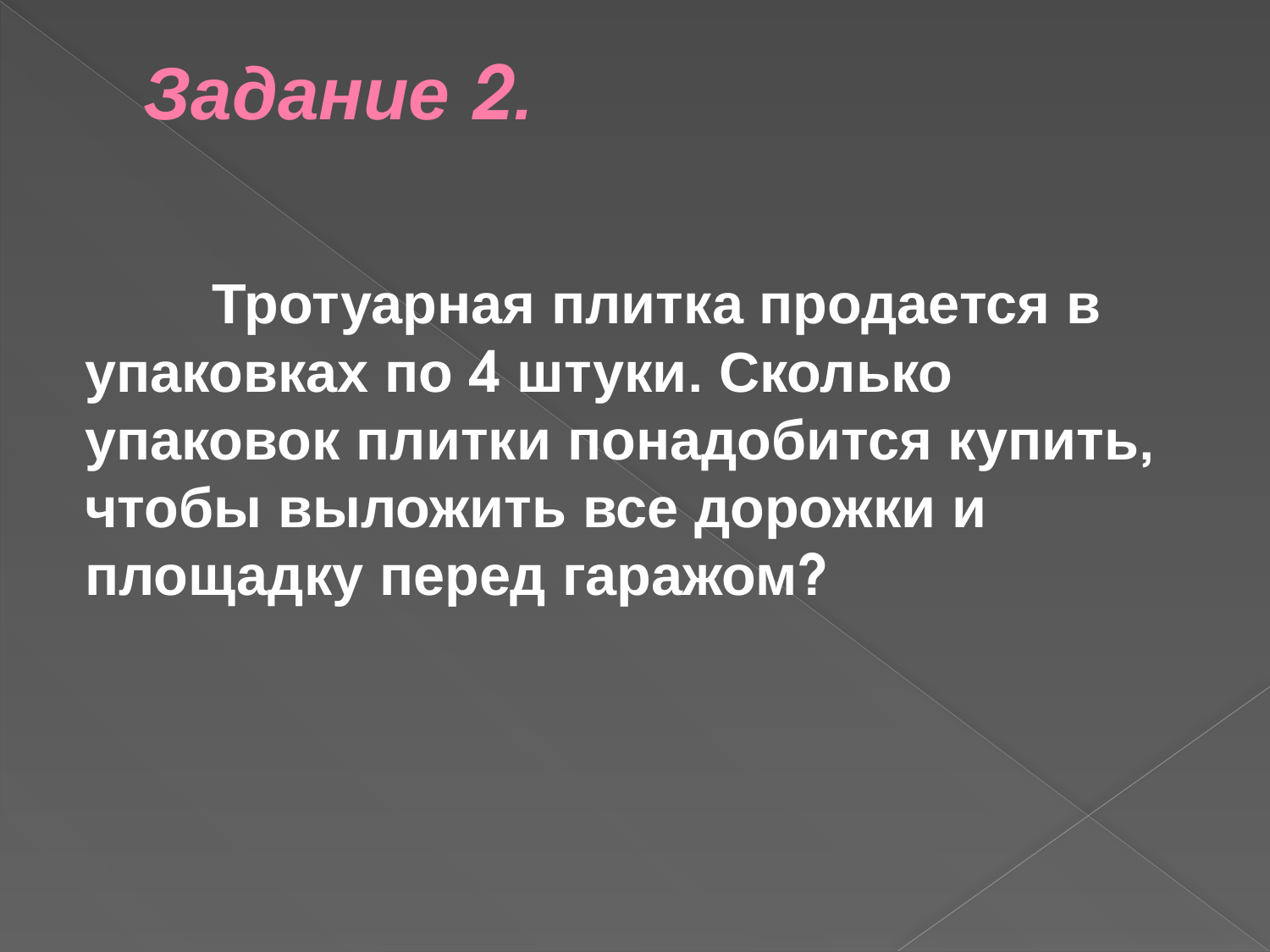

# Задание 2.
	Тротуарная плитка продается в упаковках по 4 штуки. Сколько упаковок плитки понадобится купить, чтобы выложить все дорожки и площадку перед гаражом?